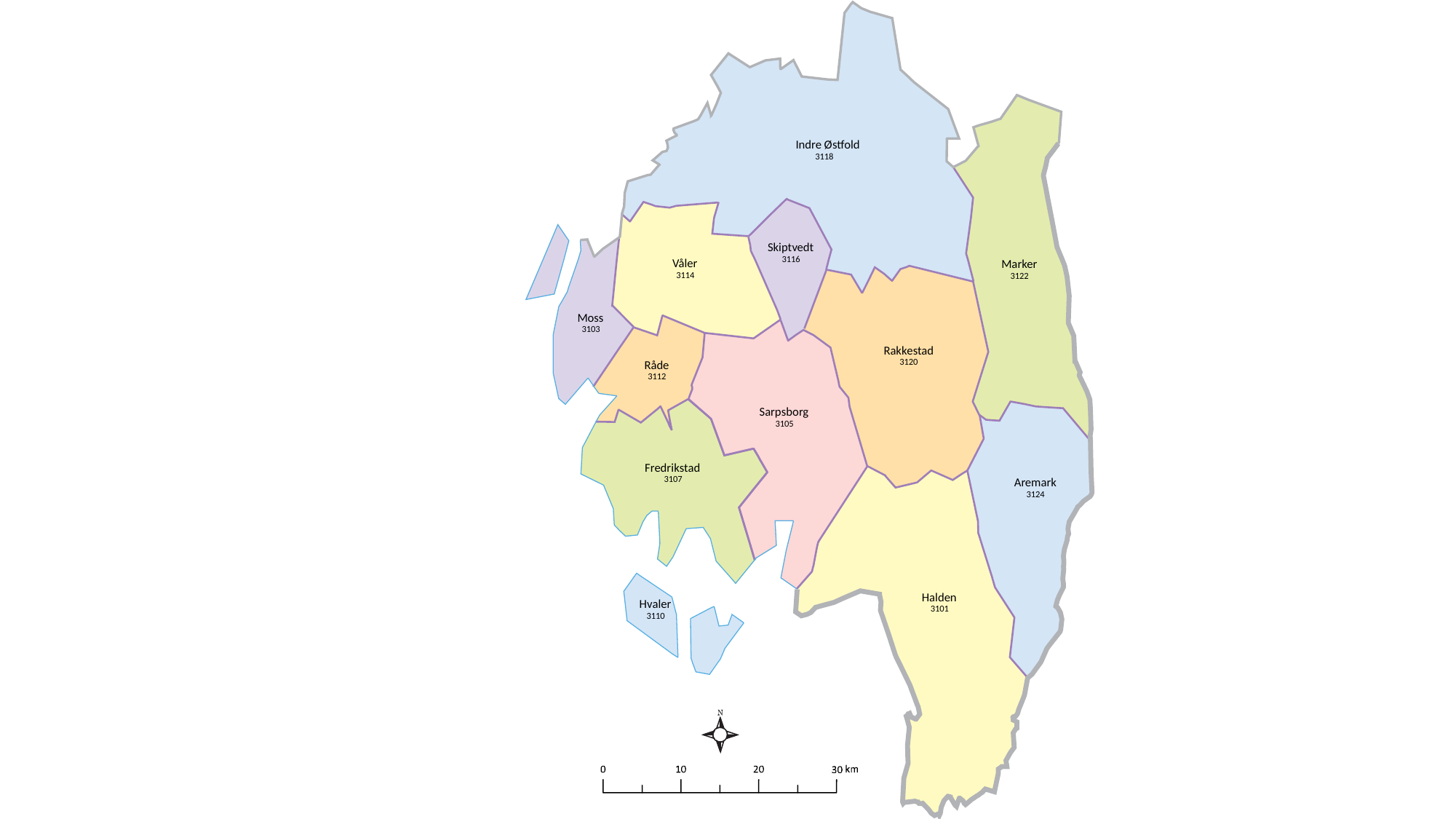

Ind
r
e Ø
s
tf
old

3118

Ski
p
t
v
edt

3116
V
åler
Mar
k
er

3114

3122
Moss

3103

Rak
k
e
s
t
ad
3120
Råde
3112

Sar
p
sbo
r
g

3105
F
r
edri
k
s
t
ad

3107
A
r
emark
3124

Halden
H
v
aler
3101

3110